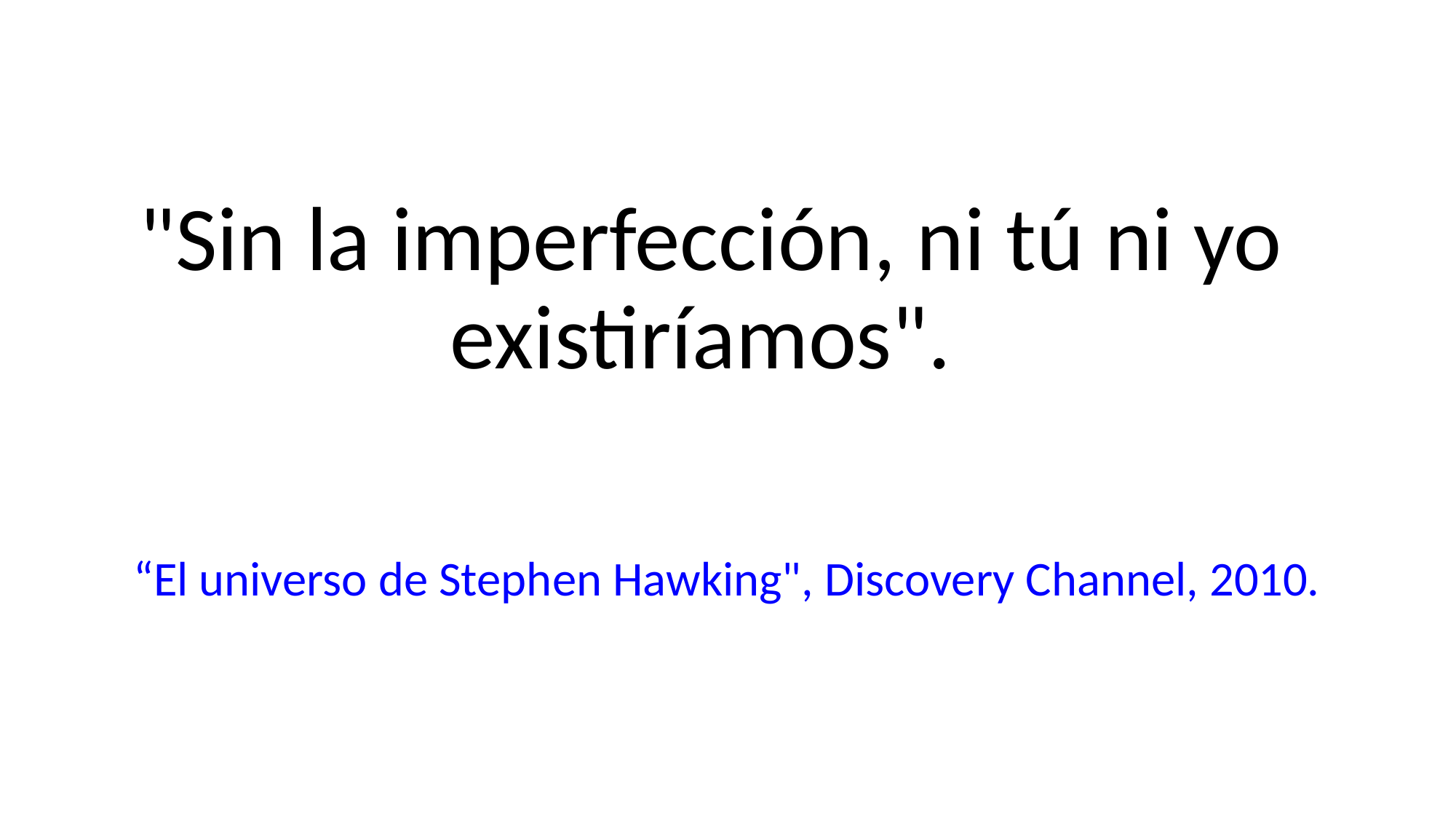

# "Sin la imperfección, ni tú ni yo existiríamos".
“El universo de Stephen Hawking", Discovery Channel, 2010.